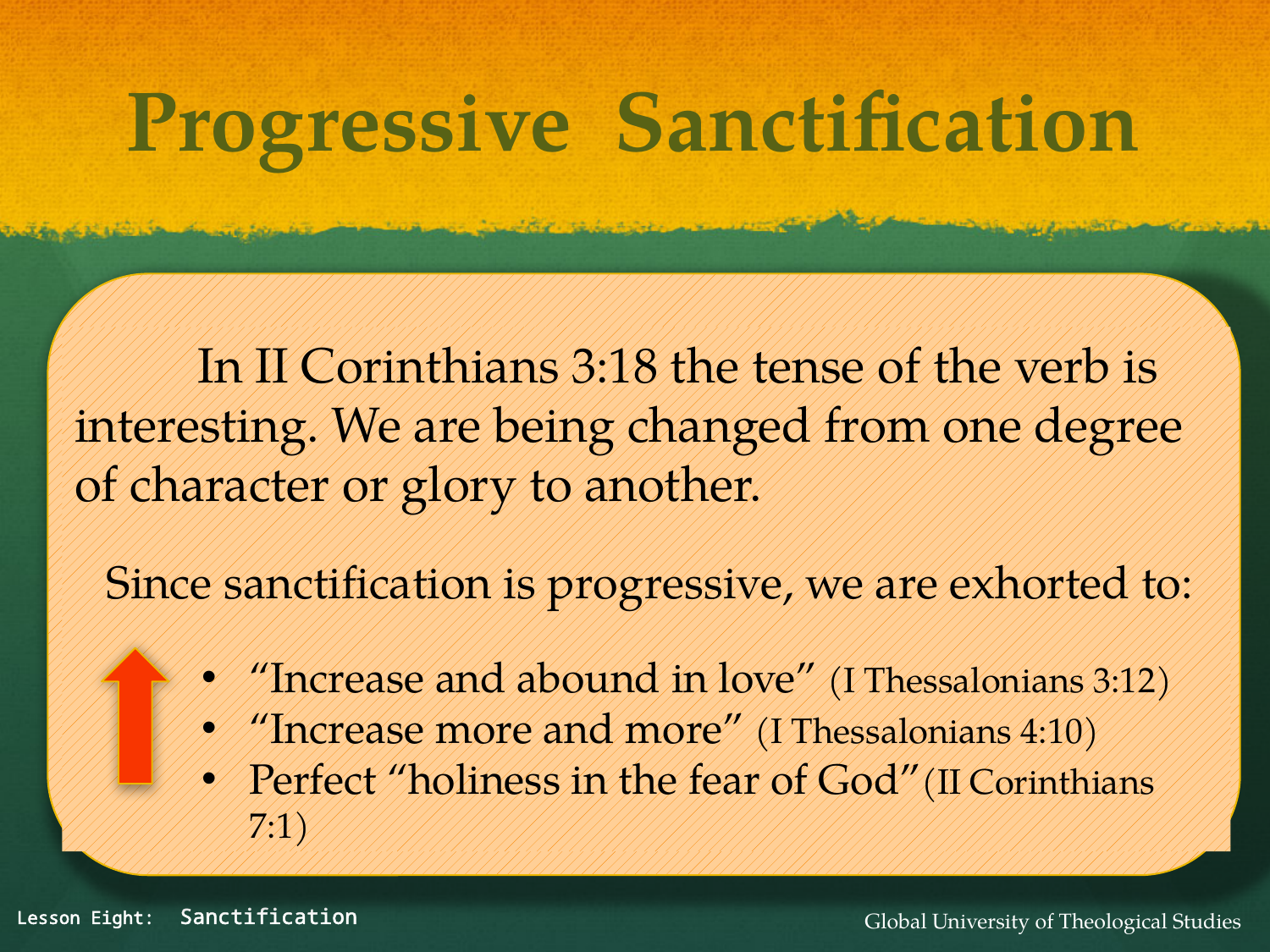

# Progressive  Sanctification

           In II Corinthians 3:18 the tense of the verb is interesting. We are being changed from one degree of character or glory to another.

   Since sanctification is progressive, we are exhorted to:

“Increase and abound in love” (I Thessalonians 3:12)
“Increase more and more” (I Thessalonians 4:10)
Perfect “holiness in the fear of God”(II Corinthians 7:1)

Lesson Eight:  Sanctification
Global University of Theological Studies